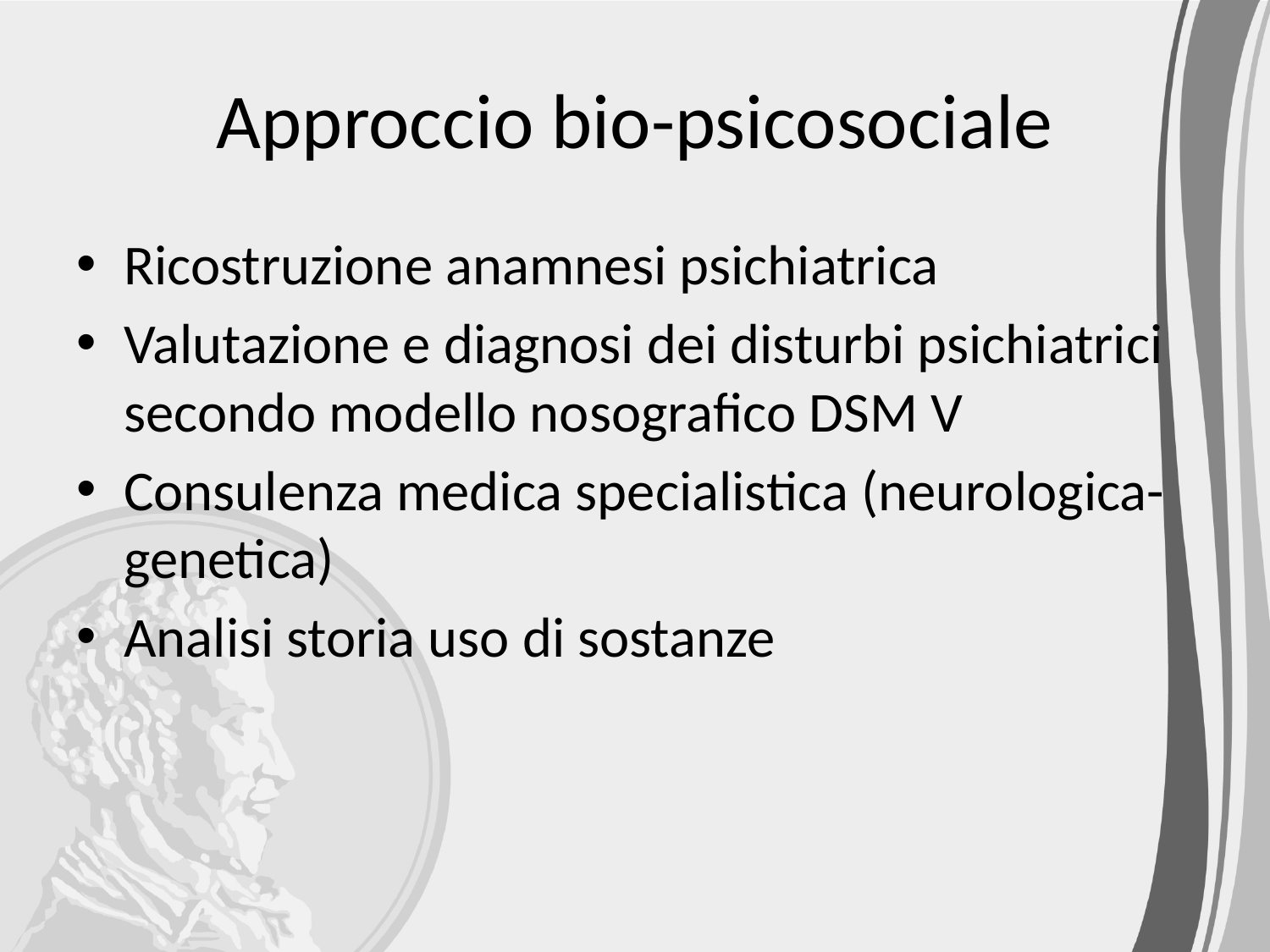

# Approccio bio-psicosociale
Ricostruzione anamnesi psichiatrica
Valutazione e diagnosi dei disturbi psichiatrici secondo modello nosografico DSM V
Consulenza medica specialistica (neurologica- genetica)
Analisi storia uso di sostanze